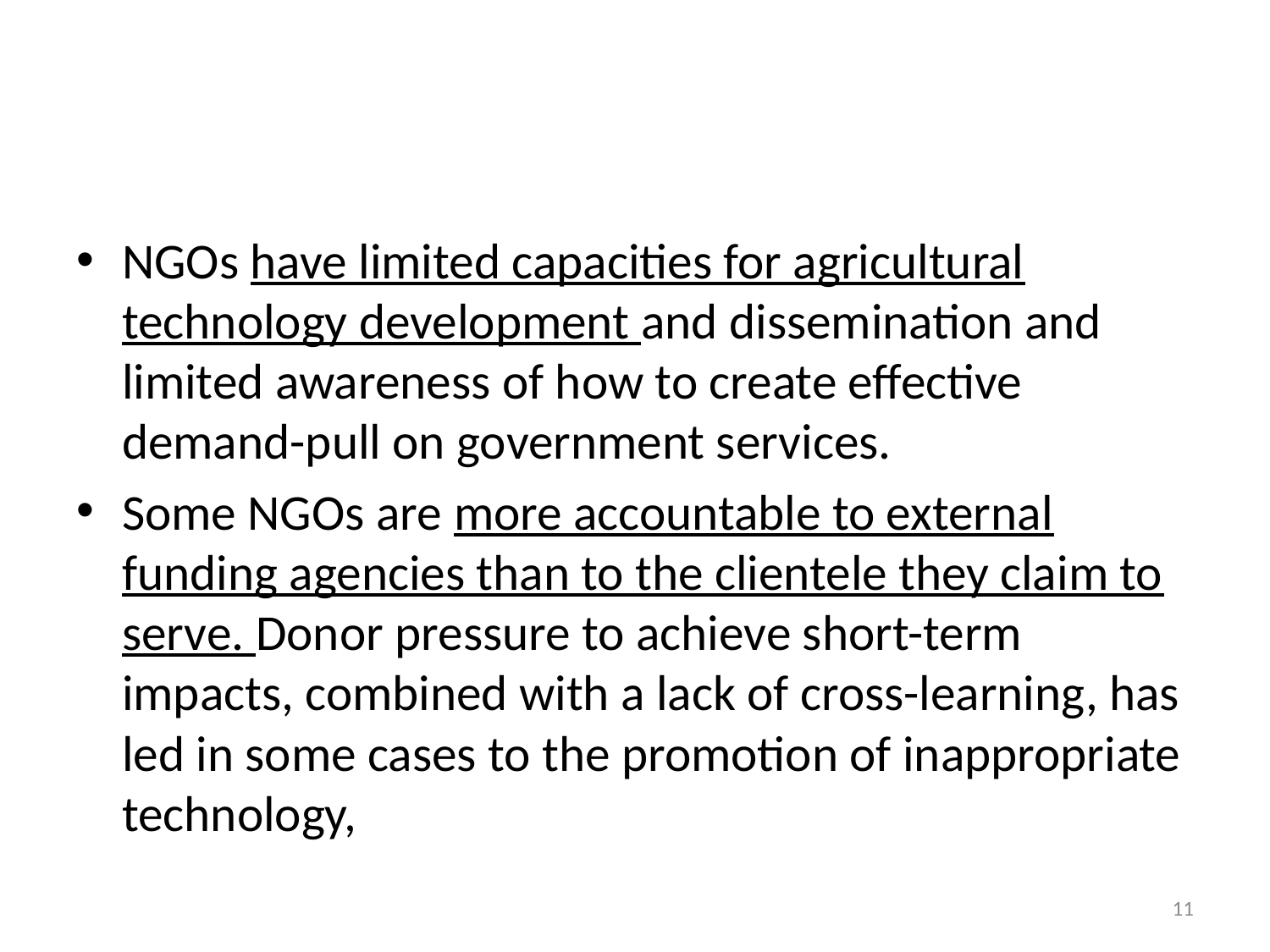

#
NGOs have limited capacities for agricultural technology development and dissemination and limited awareness of how to create effective demand-pull on government services.
Some NGOs are more accountable to external funding agencies than to the clientele they claim to serve. Donor pressure to achieve short-term impacts, combined with a lack of cross-learning, has led in some cases to the promotion of inappropriate technology,
11